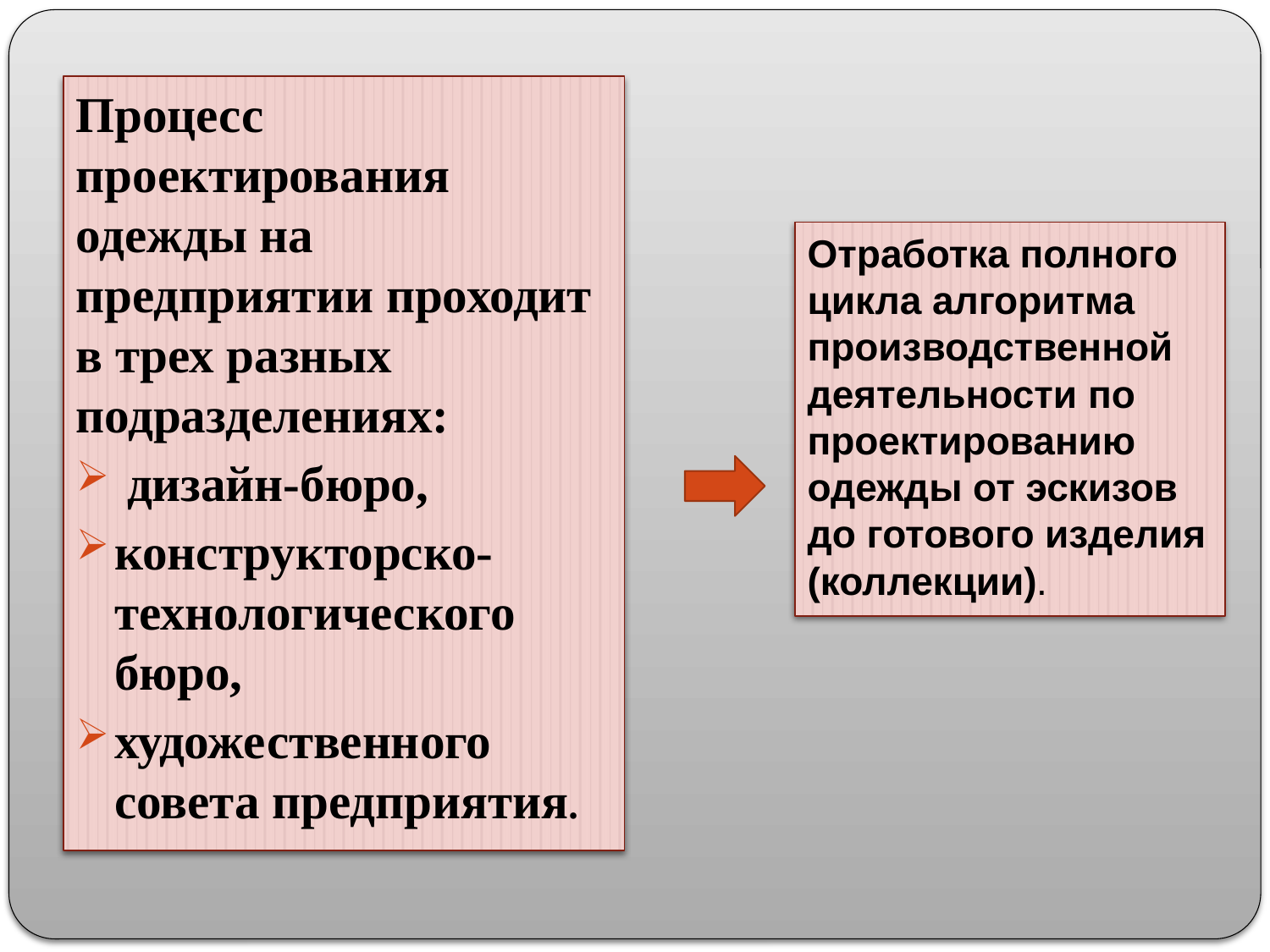

#
Процесс проектирования одежды на предприятии проходит в трех разных подразделениях:
 дизайн-бюро,
конструкторско-технологического бюро,
художественного совета предприятия.

Отработка полного цикла алгоритма производственной деятельности по проектированию одежды от эскизов до готового изделия (коллекции).